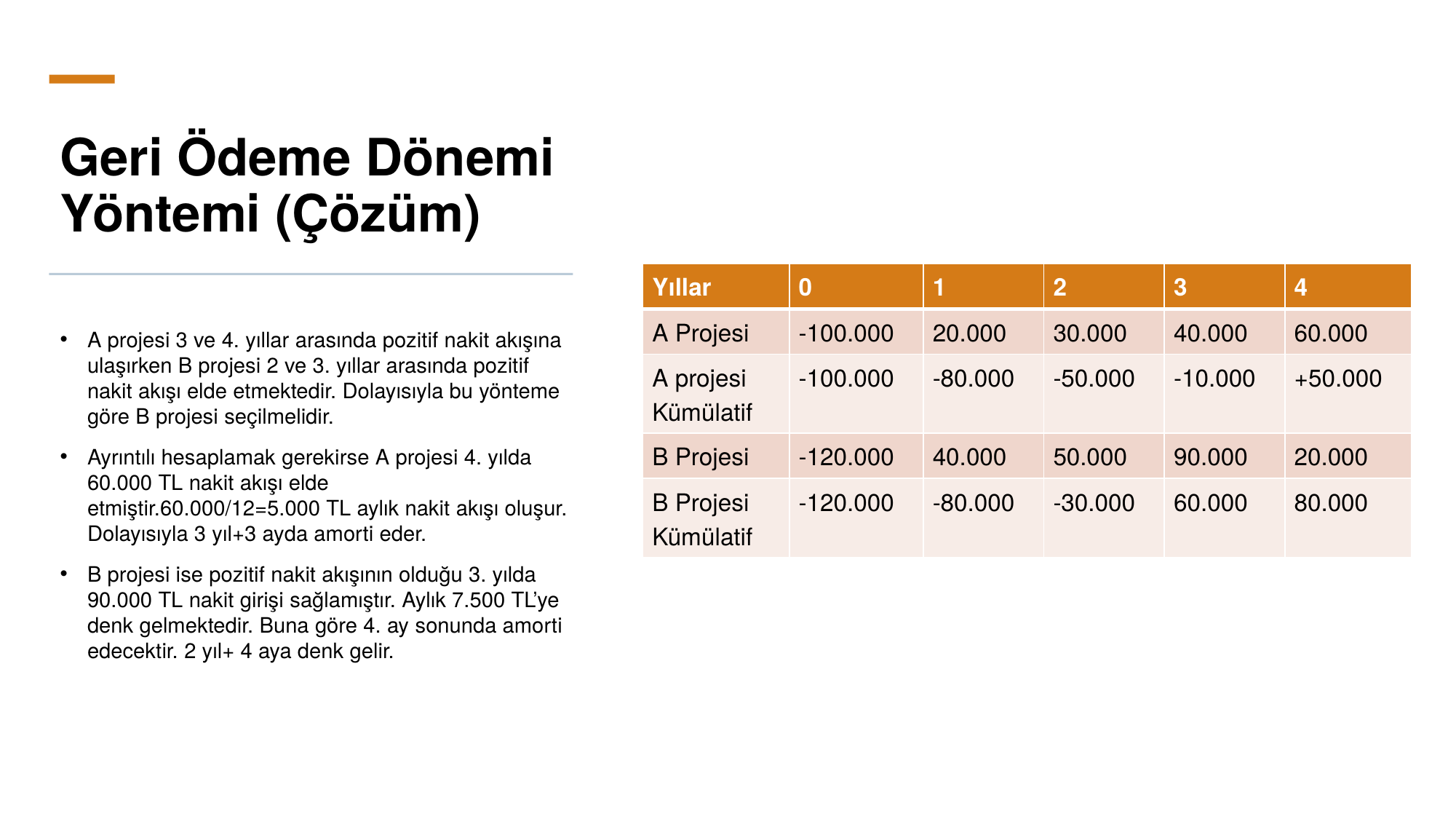

# Geri Ödeme Dönemi Yöntemi (Çözüm)
| Yıllar | 0 | 1 | 2 | 3 | 4 |
| --- | --- | --- | --- | --- | --- |
| A Projesi | -100.000 | 20.000 | 30.000 | 40.000 | 60.000 |
| A projesi Kümülatif | -100.000 | -80.000 | -50.000 | -10.000 | +50.000 |
| B Projesi | -120.000 | 40.000 | 50.000 | 90.000 | 20.000 |
| B Projesi Kümülatif | -120.000 | -80.000 | -30.000 | 60.000 | 80.000 |

A projesi 3 ve 4. yıllar arasında pozitif nakit akışına ulaşırken B projesi 2 ve 3. yıllar arasında pozitif nakit akışı elde etmektedir. Dolayısıyla bu yönteme göre B projesi seçilmelidir.
Ayrıntılı hesaplamak gerekirse A projesi 4. yılda 60.000 TL nakit akışı elde etmiştir.60.000/12=5.000 TL aylık nakit akışı oluşur. Dolayısıyla 3 yıl+3 ayda amorti eder.
B projesi ise pozitif nakit akışının olduğu 3. yılda 90.000 TL nakit girişi sağlamıştır. Aylık 7.500 TL’ye denk gelmektedir. Buna göre 4. ay sonunda amorti edecektir. 2 yıl+ 4 aya denk gelir.